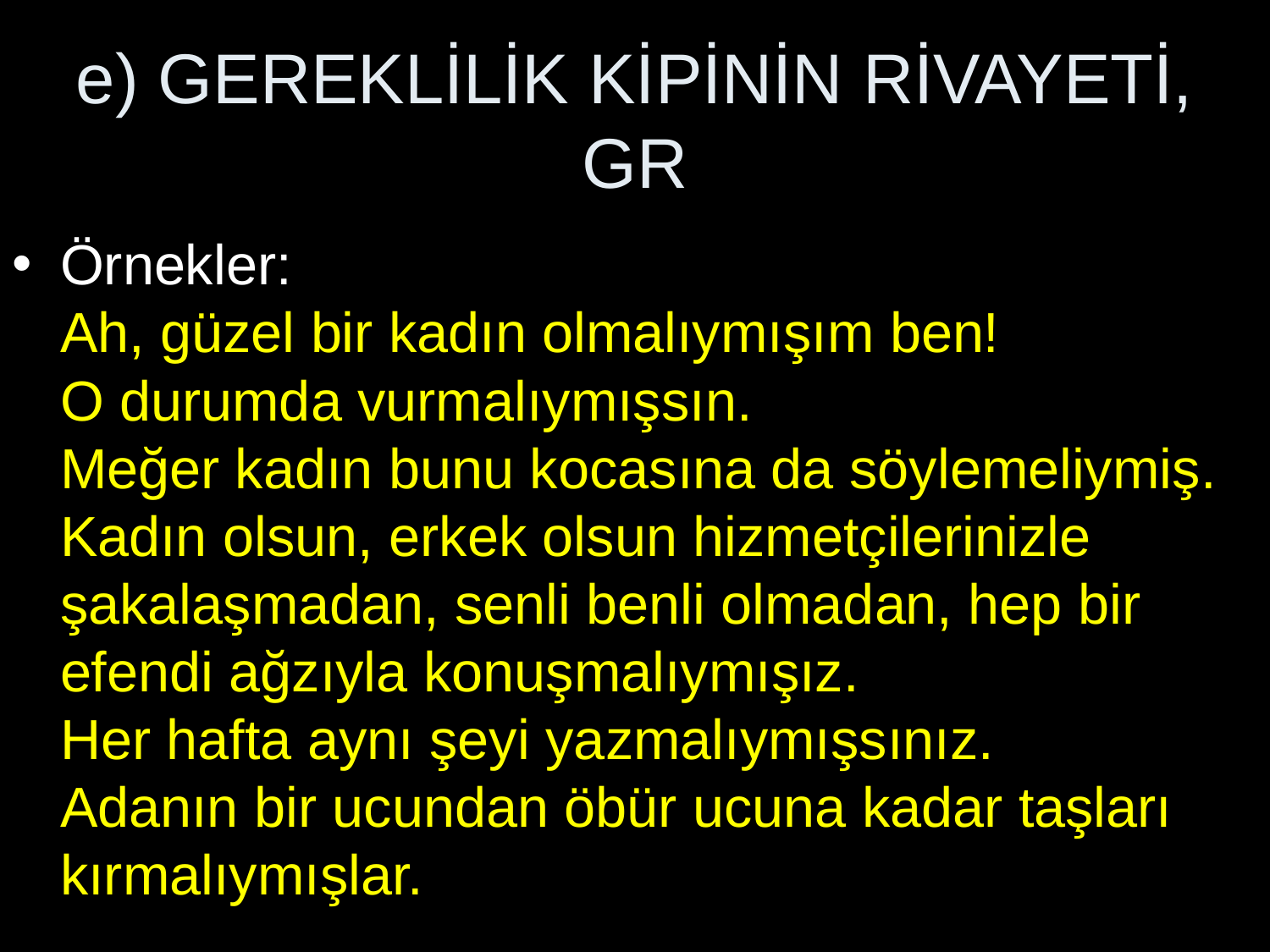

# e) GEREKLİLİK KİPİNİN RİVAYETİ, GR
Örnekler:
Ah, güzel bir kadın olmalıymışım ben!
O durumda vurmalıymışsın.
Meğer kadın bunu kocasına da söylemeliymiş.
Kadın olsun, erkek olsun hizmetçilerinizle şakalaşmadan, senli benli olmadan, hep bir efendi ağzıyla konuşmalıymışız.
Her hafta aynı şeyi yazmalıymışsınız.
Adanın bir ucundan öbür ucuna kadar taşları kırmalıymışlar.